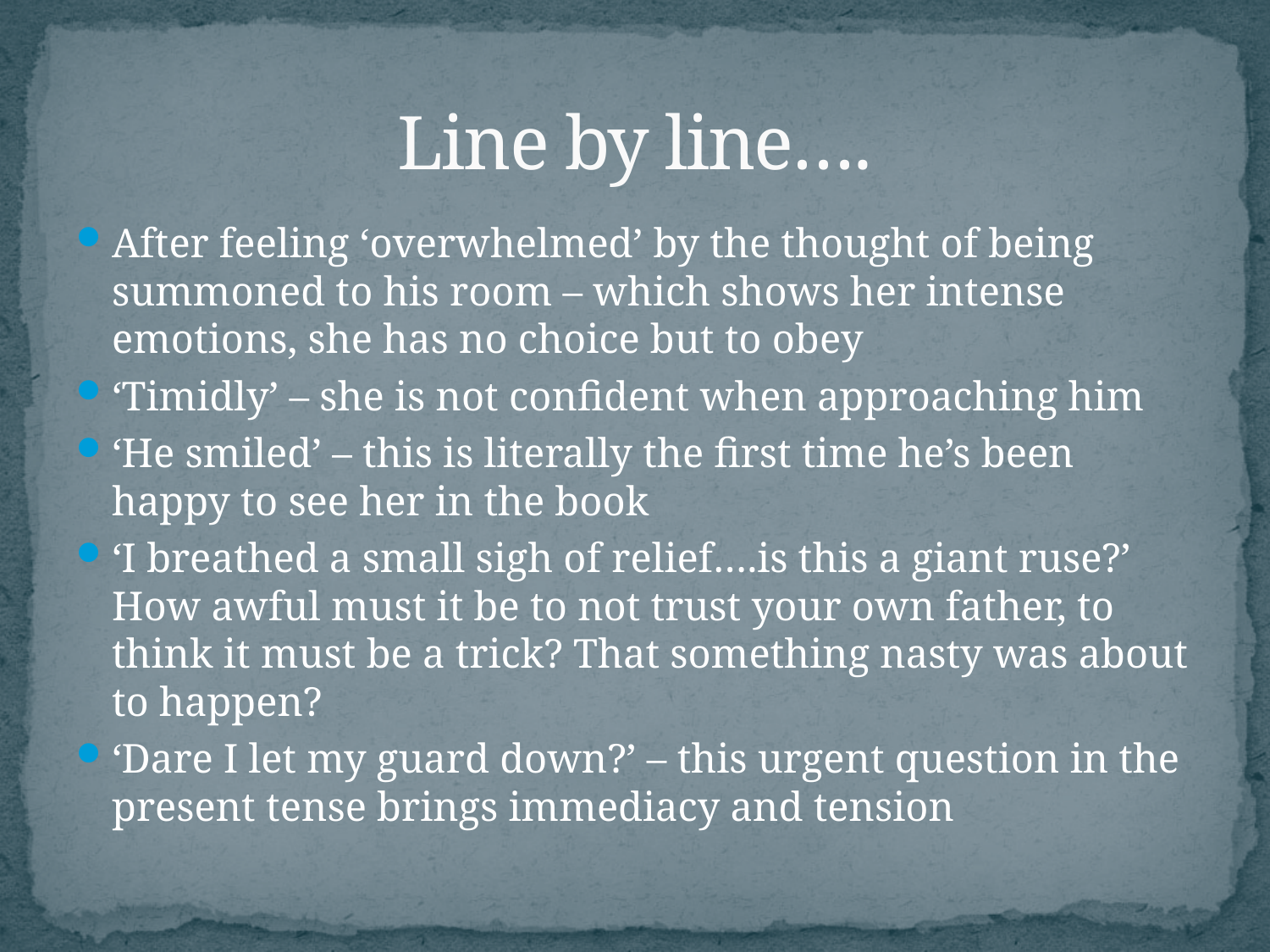

# Line by line….
After feeling ‘overwhelmed’ by the thought of being summoned to his room – which shows her intense emotions, she has no choice but to obey
‘Timidly’ – she is not confident when approaching him
‘He smiled’ – this is literally the first time he’s been happy to see her in the book
‘I breathed a small sigh of relief….is this a giant ruse?’ How awful must it be to not trust your own father, to think it must be a trick? That something nasty was about to happen?
‘Dare I let my guard down?’ – this urgent question in the present tense brings immediacy and tension